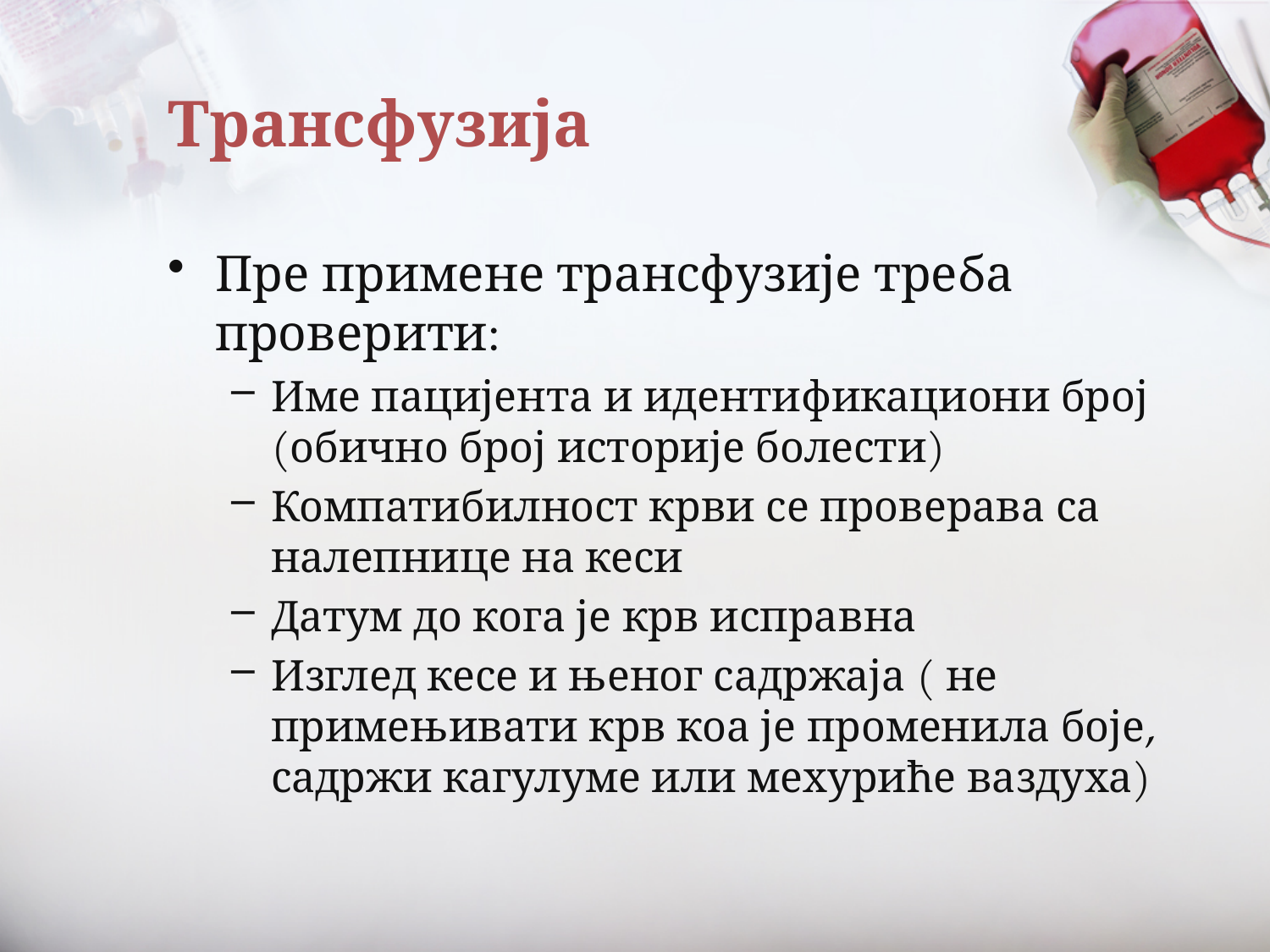

# Трансфузија
Пре примене трансфузије треба проверити:
Име пацијента и идентификациони број (обично број историје болести)
Компатибилност крви се проверава са налепнице на кеси
Датум до кога је крв исправна
Изглед кесе и њеног садржаја ( не примењивати крв коа је променила боје, садржи кагулуме или мехуриће ваздуха)